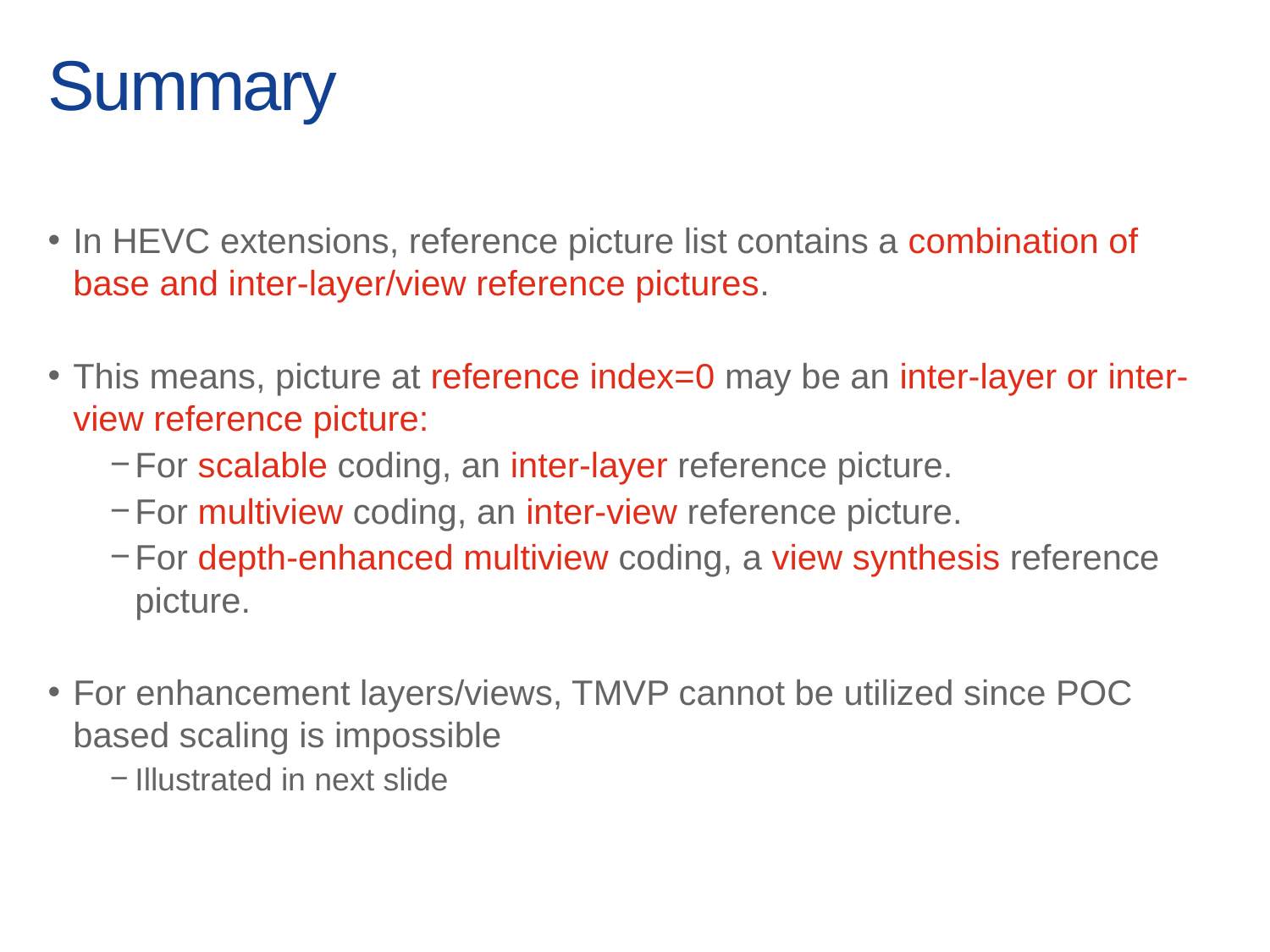

# Summary
In HEVC extensions, reference picture list contains a combination of base and inter-layer/view reference pictures.

This means, picture at reference index=0 may be an inter-layer or inter-view reference picture:
For scalable coding, an inter-layer reference picture.
For multiview coding, an inter-view reference picture.
For depth-enhanced multiview coding, a view synthesis reference picture.

For enhancement layers/views, TMVP cannot be utilized since POC based scaling is impossible
Illustrated in next slide